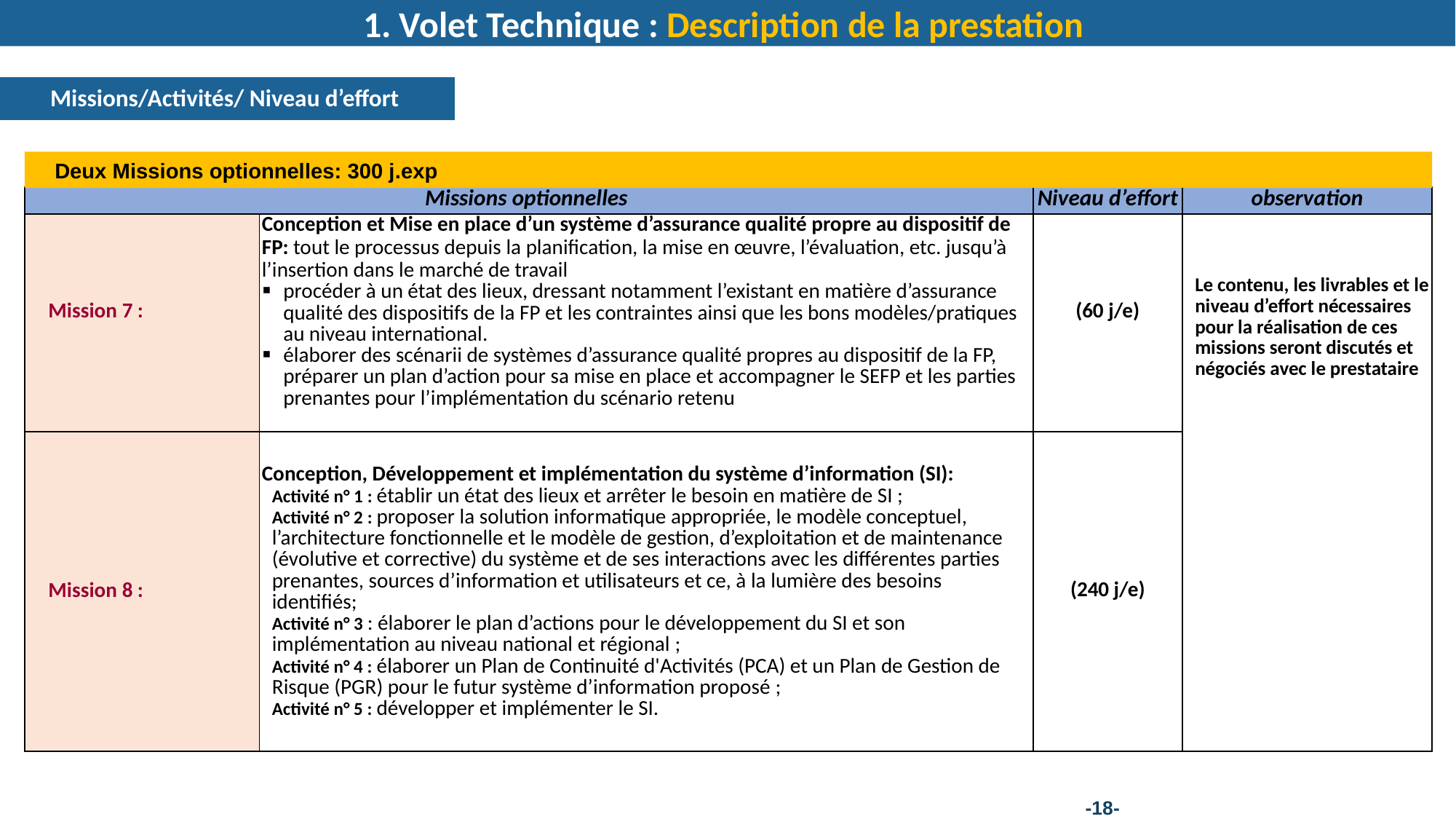

1. Volet Technique : Description de la prestation
Missions/Activités/ Niveau d’effort
Deux Missions optionnelles: 300 j.exp
| Missions optionnelles |  | Niveau d’effort | observation |
| --- | --- | --- | --- |
| Mission 7 : | Conception et Mise en place d’un système d’assurance qualité propre au dispositif de FP: tout le processus depuis la planification, la mise en œuvre, l’évaluation, etc. jusqu’à l’insertion dans le marché de travail procéder à un état des lieux, dressant notamment l’existant en matière d’assurance qualité des dispositifs de la FP et les contraintes ainsi que les bons modèles/pratiques au niveau international. élaborer des scénarii de systèmes d’assurance qualité propres au dispositif de la FP, préparer un plan d’action pour sa mise en place et accompagner le SEFP et les parties prenantes pour l’implémentation du scénario retenu | (60 j/e) | Le contenu, les livrables et le niveau d’effort nécessaires pour la réalisation de ces missions seront discutés et négociés avec le prestataire |
| Mission 8 : | Conception, Développement et implémentation du système d’information (SI): Activité n° 1 : établir un état des lieux et arrêter le besoin en matière de SI ; Activité n° 2 : proposer la solution informatique appropriée, le modèle conceptuel, l’architecture fonctionnelle et le modèle de gestion, d’exploitation et de maintenance (évolutive et corrective) du système et de ses interactions avec les différentes parties prenantes, sources d’information et utilisateurs et ce, à la lumière des besoins identifiés; Activité n° 3 : élaborer le plan d’actions pour le développement du SI et son implémentation au niveau national et régional ; Activité n° 4 : élaborer un Plan de Continuité d'Activités (PCA) et un Plan de Gestion de Risque (PGR) pour le futur système d’information proposé ; Activité n° 5 : développer et implémenter le SI. | (240 j/e) |  |
-18-